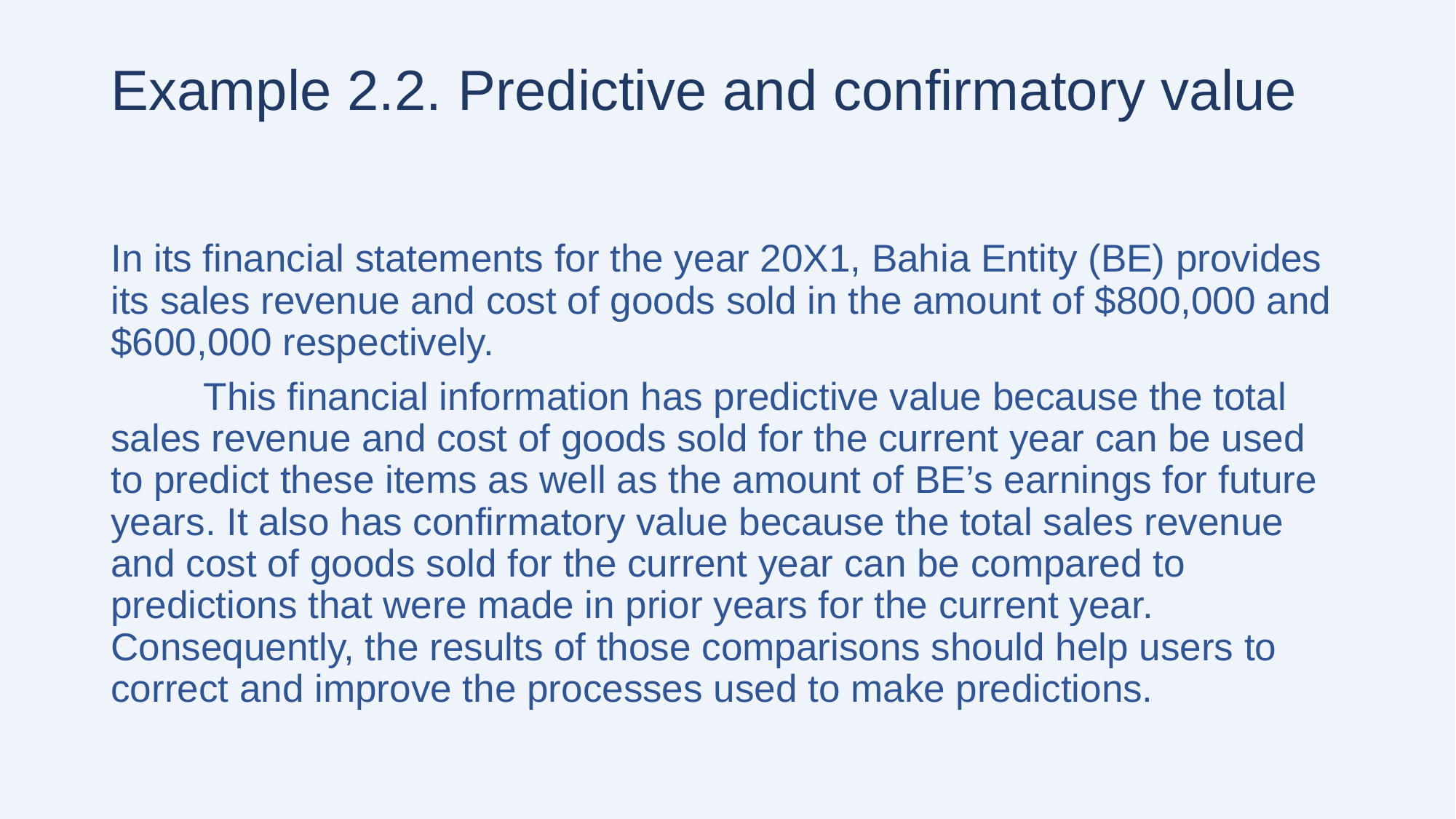

# Example 2.2. Predictive and confirmatory value

In its financial statements for the year 20X1, Bahia Entity (BE) provides its sales revenue and cost of goods sold in the amount of $800,000 and $600,000 respectively.
	This financial information has predictive value because the total sales revenue and cost of goods sold for the current year can be used to predict these items as well as the amount of BE’s earnings for future years. It also has confirmatory value because the total sales revenue and cost of goods sold for the current year can be compared to predictions that were made in prior years for the current year. Consequently, the results of those comparisons should help users to correct and improve the processes used to make predictions.

19